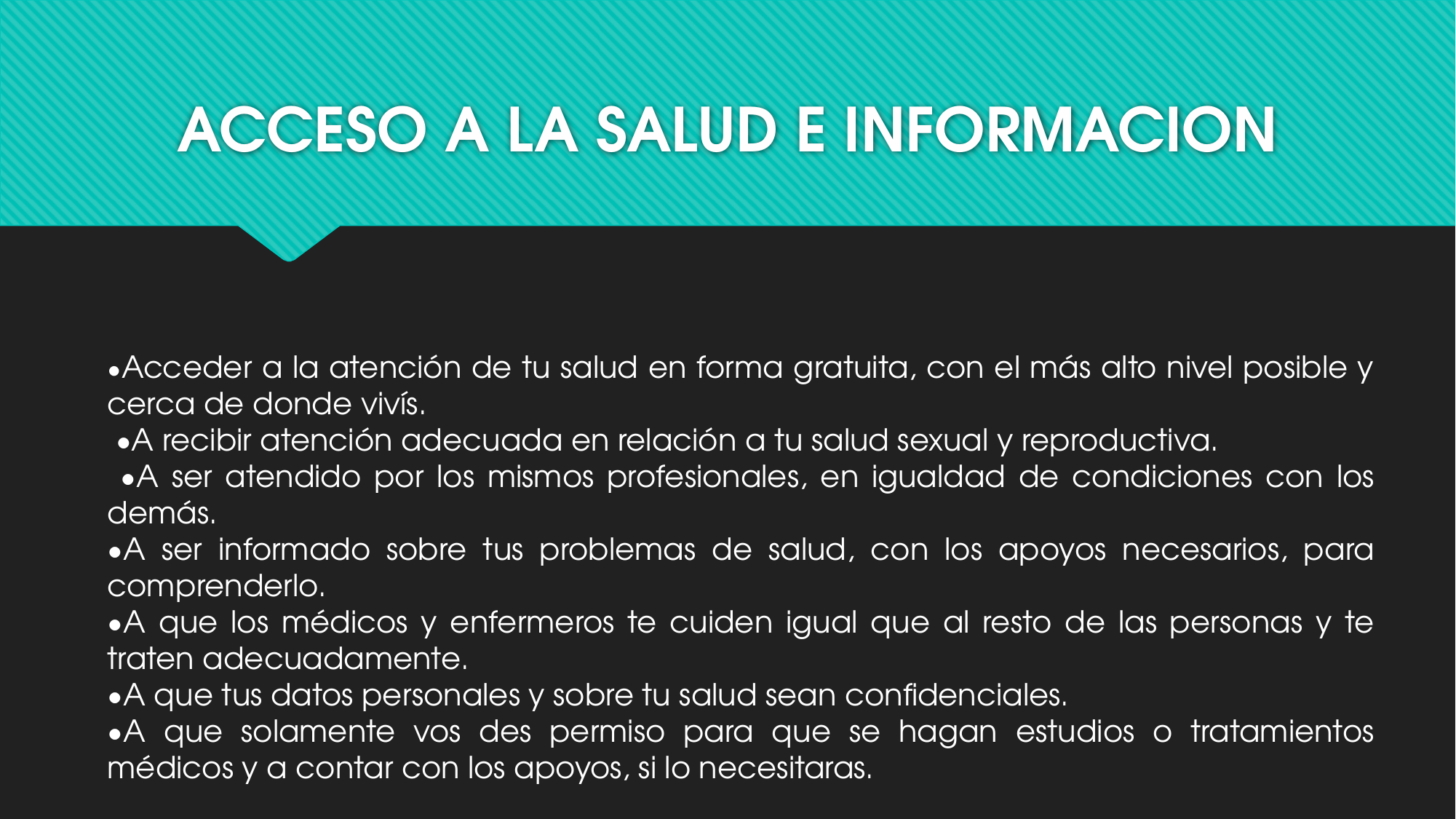

# ACCESO A LA SALUD E INFORMACION
•Acceder a la atención de tu salud en forma gratuita, con el más alto nivel posible y cerca de donde vivís.
 •A recibir atención adecuada en relación a tu salud sexual y reproductiva.
 •A ser atendido por los mismos profesionales, en igualdad de condiciones con los demás.
•A ser informado sobre tus problemas de salud, con los apoyos necesarios, para comprenderlo.
•A que los médicos y enfermeros te cuiden igual que al resto de las personas y te traten adecuadamente.
•A que tus datos personales y sobre tu salud sean confidenciales.
•A que solamente vos des permiso para que se hagan estudios o tratamientos médicos y a contar con los apoyos, si lo necesitaras.